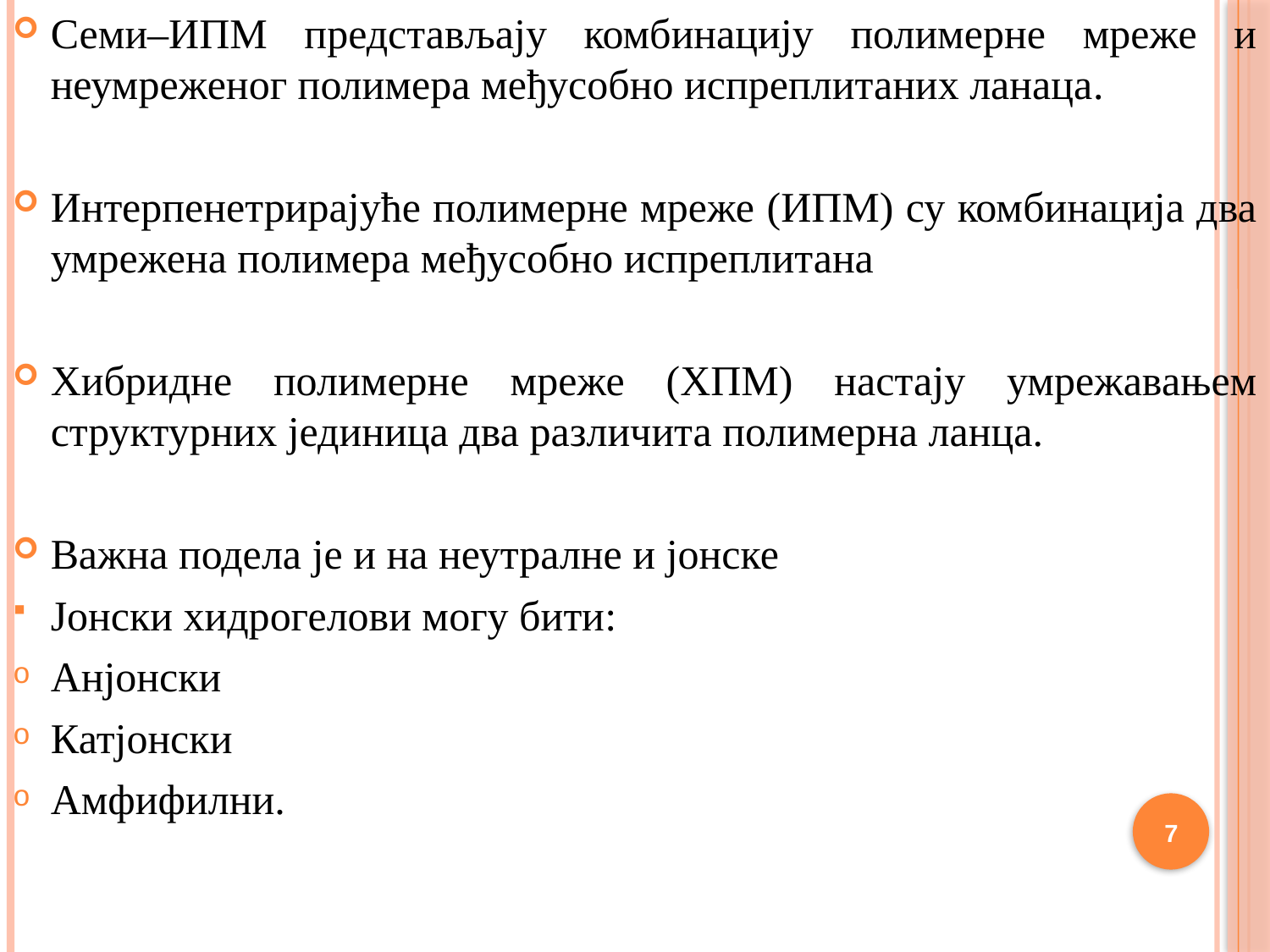

Семи–ИПМ представљају комбинацију полимерне мреже и неумреженог полимера међусобно испреплитаних ланаца.

Интерпенетрирајуће полимерне мреже (ИПМ) су комбинација два умрежена полимера међусобно испреплитана

Хибридне полимерне мреже (ХПМ) настају умрежавањем структурних јединица два различита полимерна ланца.

Важна подела је и на неутралне и јонске
Јонски хидрогелови могу бити:
Анјонски
Катјонски
Амфифилни.

7